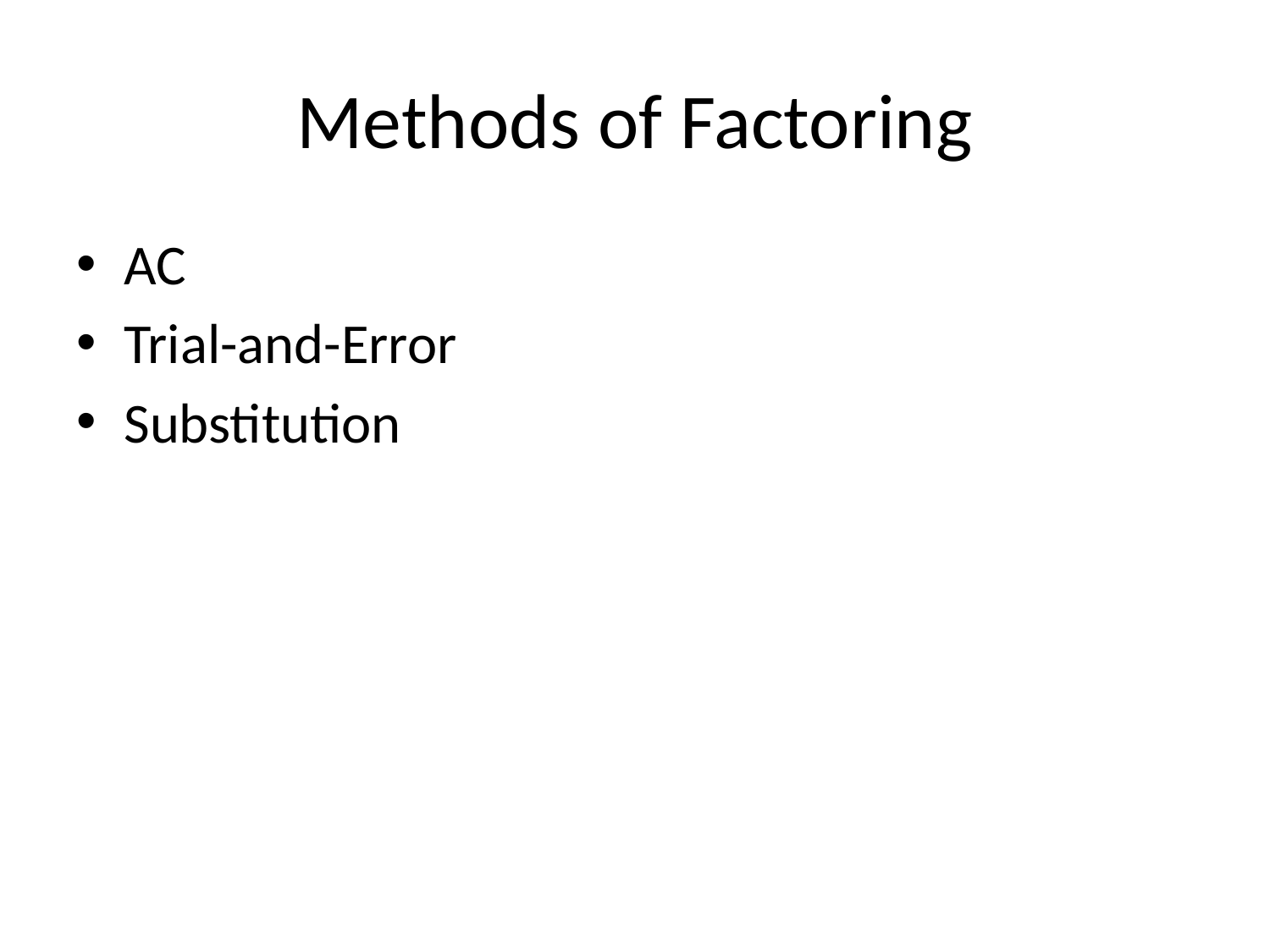

# Methods of Factoring
AC
Trial-and-Error
Substitution